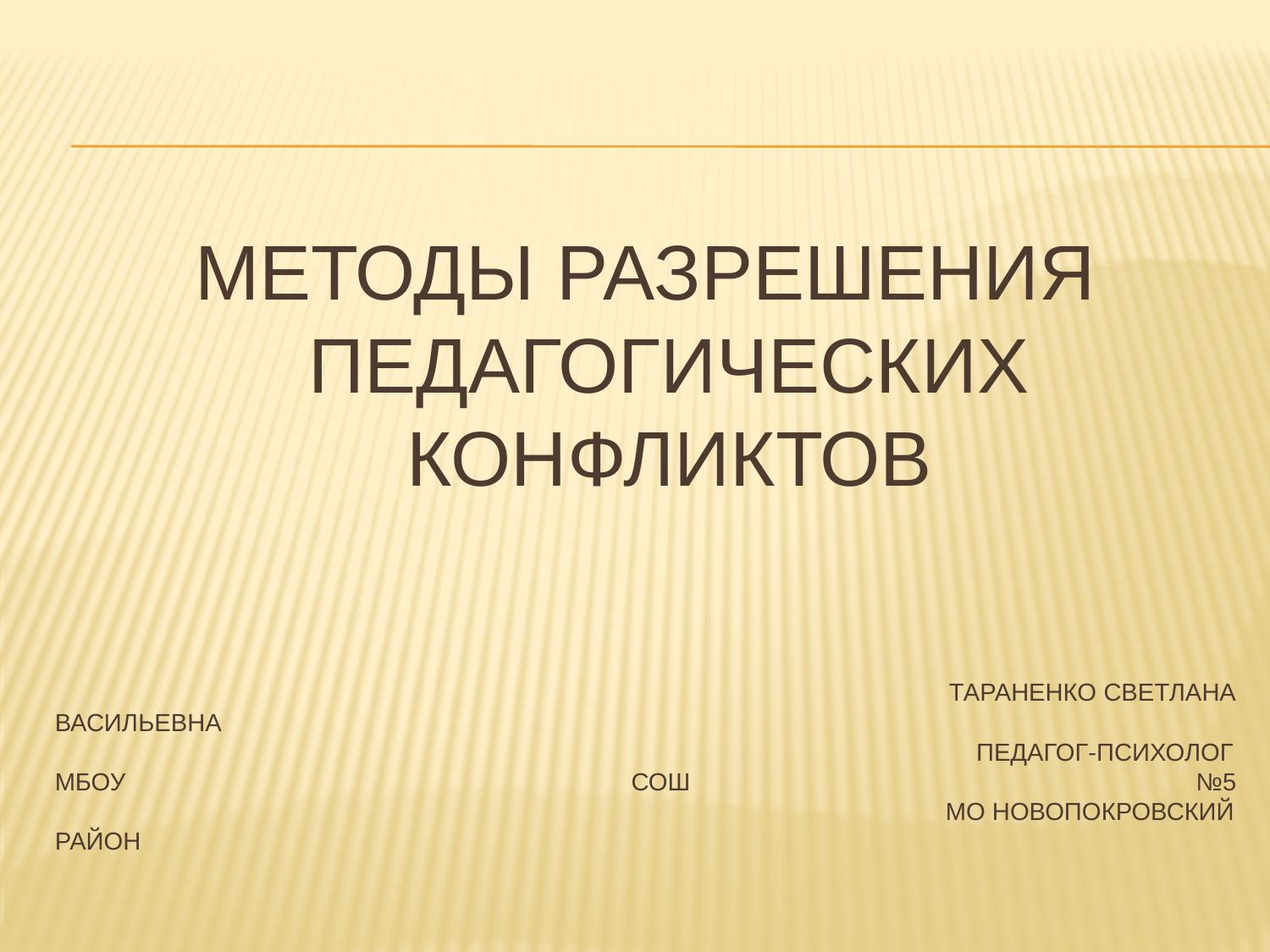

МЕТОДЫ РАЗРЕШЕНИЯ ПЕДАГОГИЧЕСКИХ КОНФЛИКТОВ
# Тараненко светлана васильевна педагог-психолог мбоу сош №5 мо новопокровский район